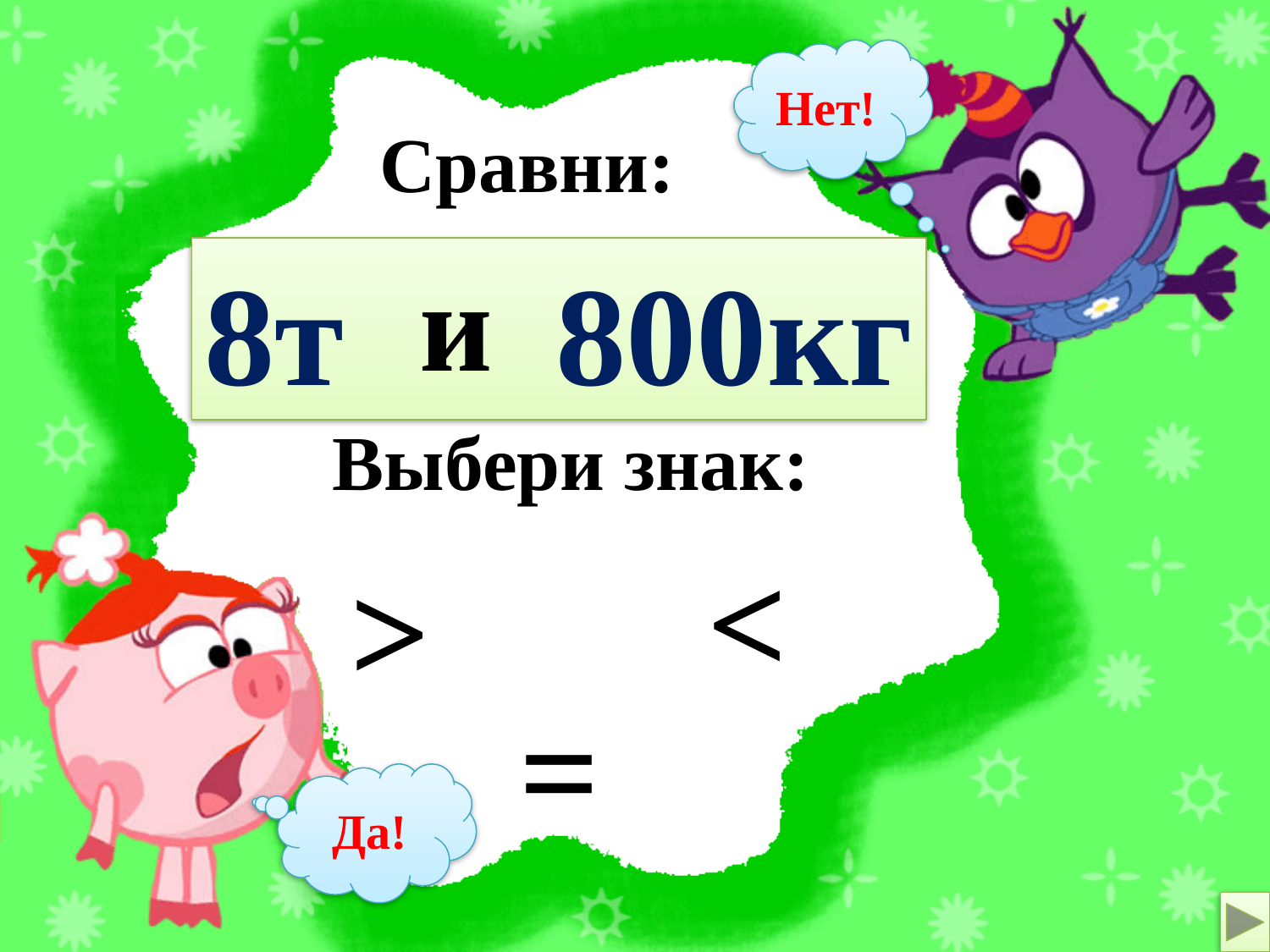

Нет!
Сравни:
8т      800кг
и
Выбери знак:
<
>
=
Да!